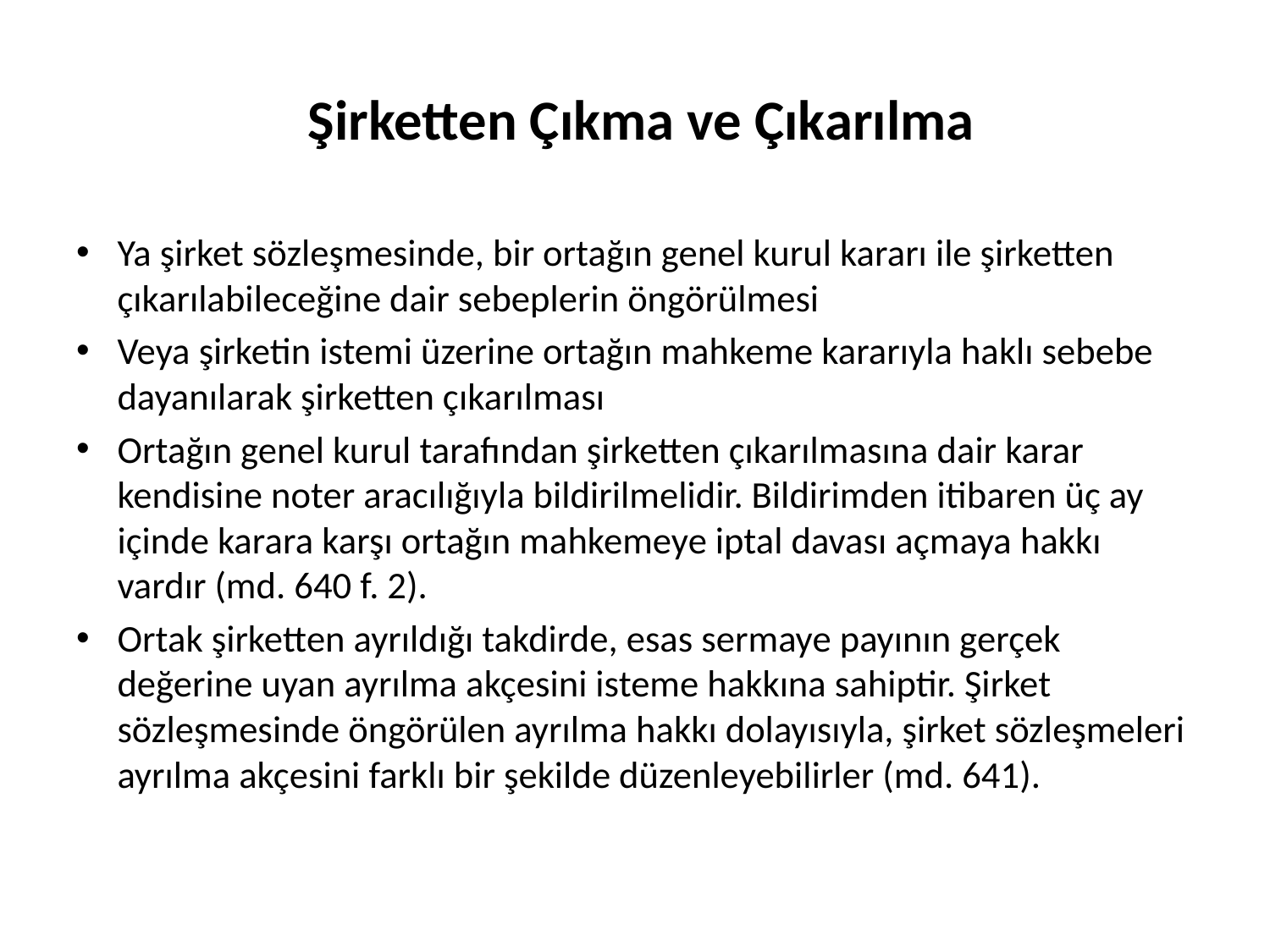

# Şirketten Çıkma ve Çıkarılma
Ya şirket sözleşmesinde, bir ortağın genel kurul kararı ile şirketten çıkarılabileceğine dair sebeplerin öngörülmesi
Veya şirketin istemi üzerine ortağın mahkeme kararıyla haklı sebebe dayanılarak şirketten çıkarılması
Ortağın genel kurul tarafından şirketten çıkarılmasına dair karar kendisine noter aracılığıyla bildirilmelidir. Bildirimden itibaren üç ay içinde karara karşı ortağın mahkemeye iptal davası açmaya hakkı vardır (md. 640 f. 2).
Ortak şirketten ayrıldığı takdirde, esas sermaye payının gerçek değerine uyan ayrılma akçesini isteme hakkına sahiptir. Şirket sözleşmesinde öngörülen ayrılma hakkı dolayısıyla, şirket sözleşmeleri ayrılma akçesini farklı bir şekilde düzenleyebilirler (md. 641).